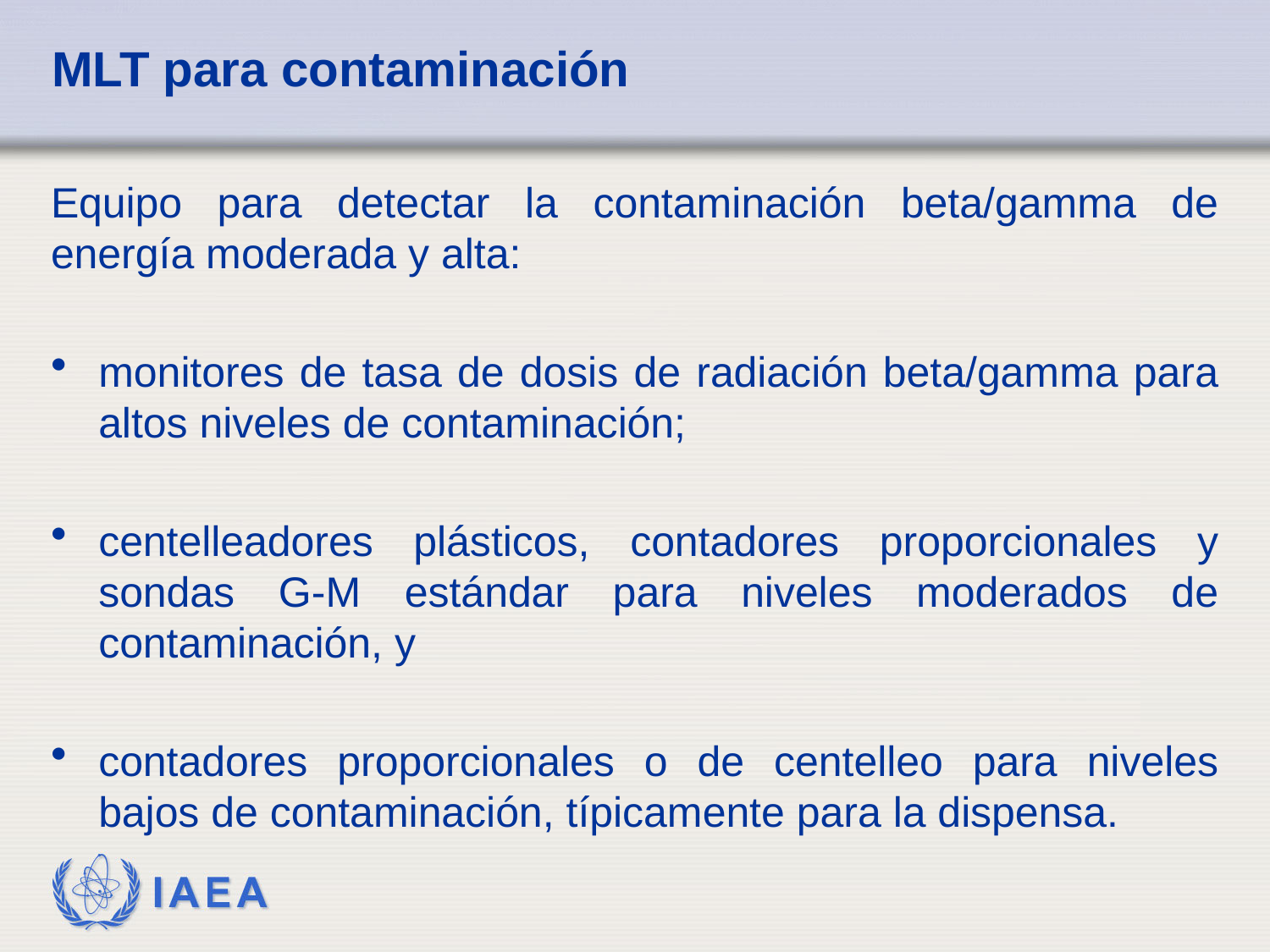

# MLT para contaminación
Equipo para detectar la contaminación beta/gamma de energía moderada y alta:

monitores de tasa de dosis de radiación beta/gamma para altos niveles de contaminación;

centelleadores plásticos, contadores proporcionales y sondas G-M estándar para niveles moderados de contaminación, y

contadores proporcionales o de centelleo para niveles bajos de contaminación, típicamente para la dispensa.